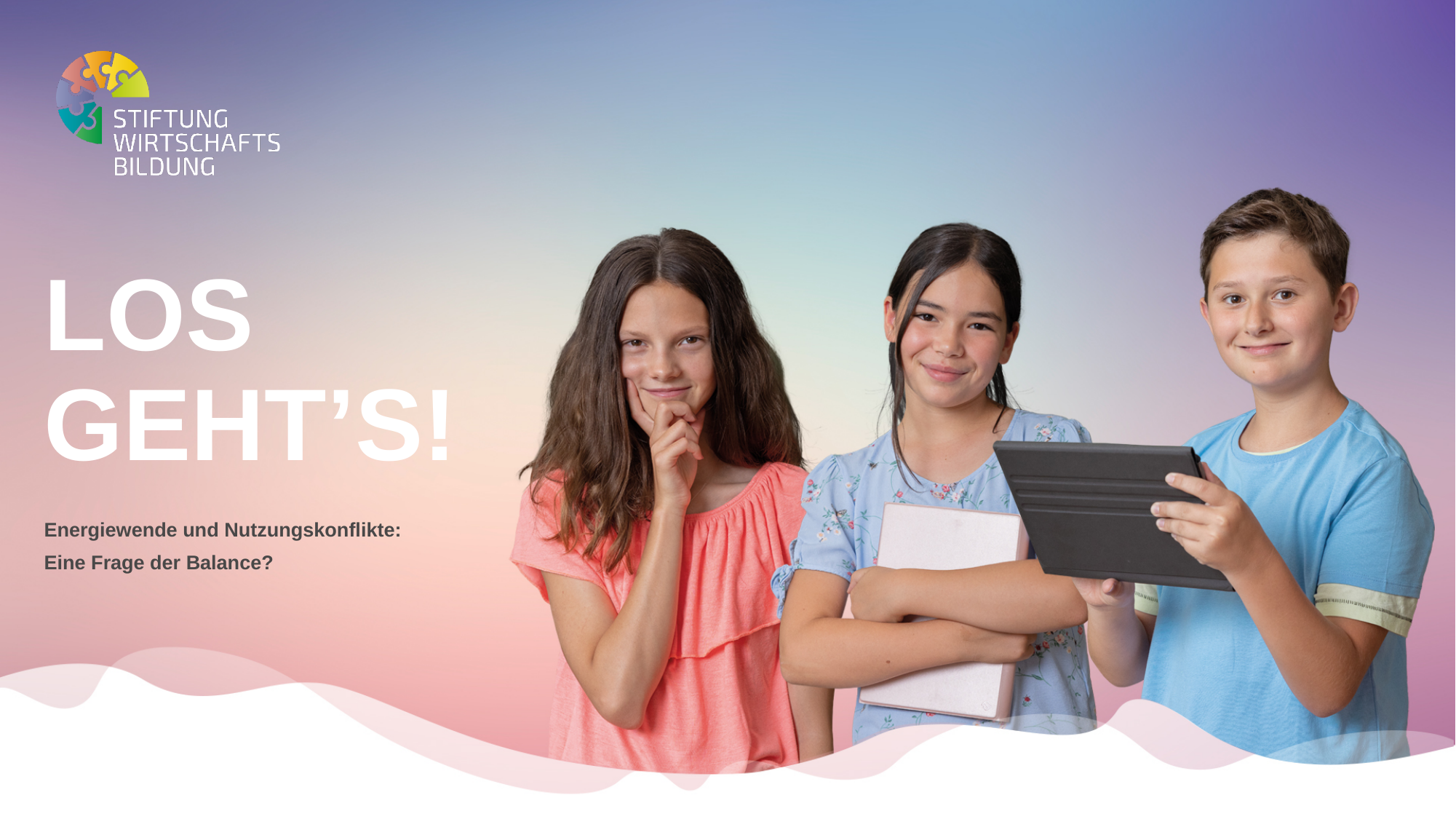

# Los Geht’s!
Energiewende und Nutzungskonflikte:
Eine Frage der Balance?